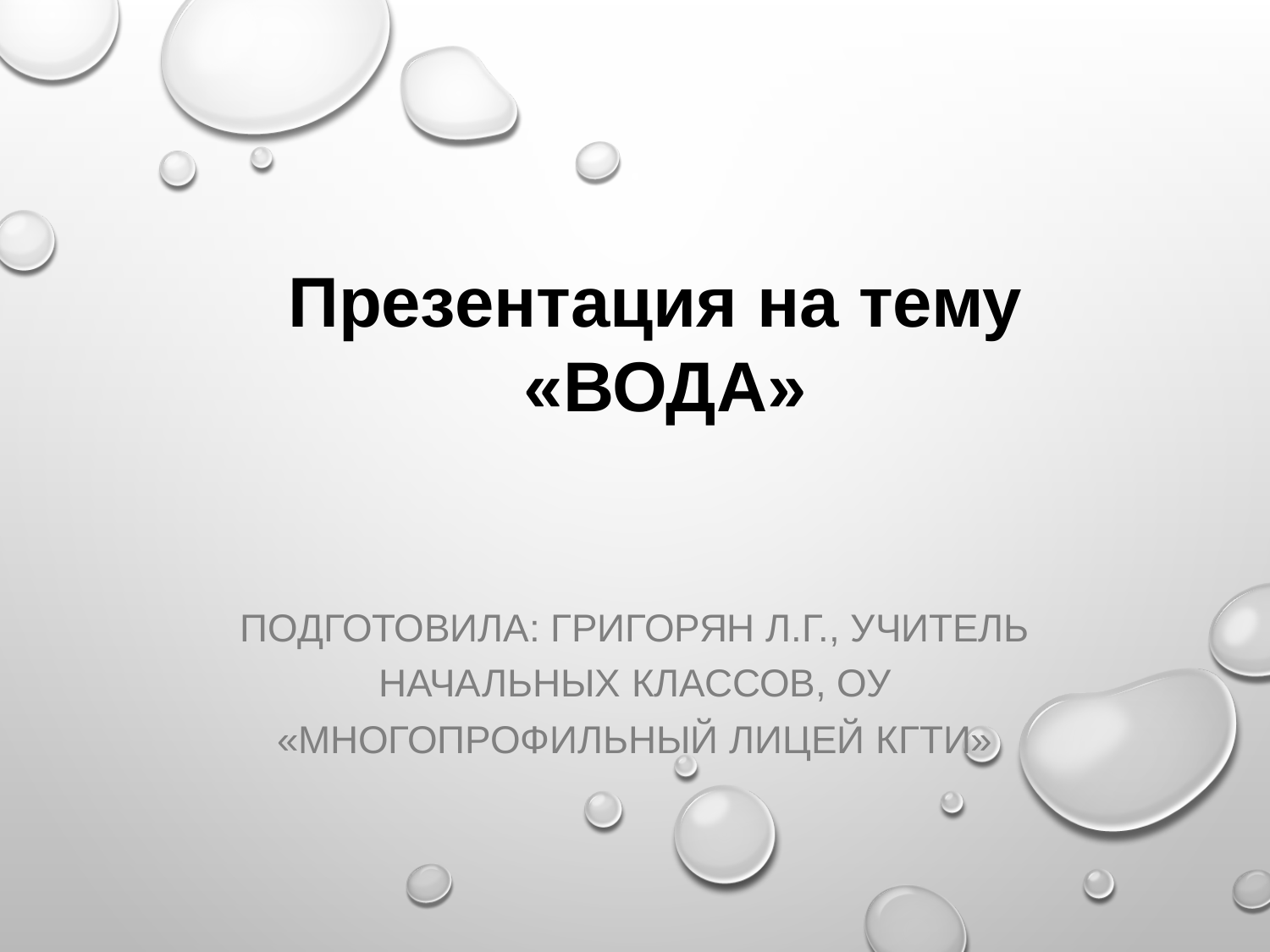

#
Презентация на тему
«ВОДА»

Подготовила: Григорян Л.Г., учитель начальных классов, ОУ «Многопрофильный лицей КГТИ»